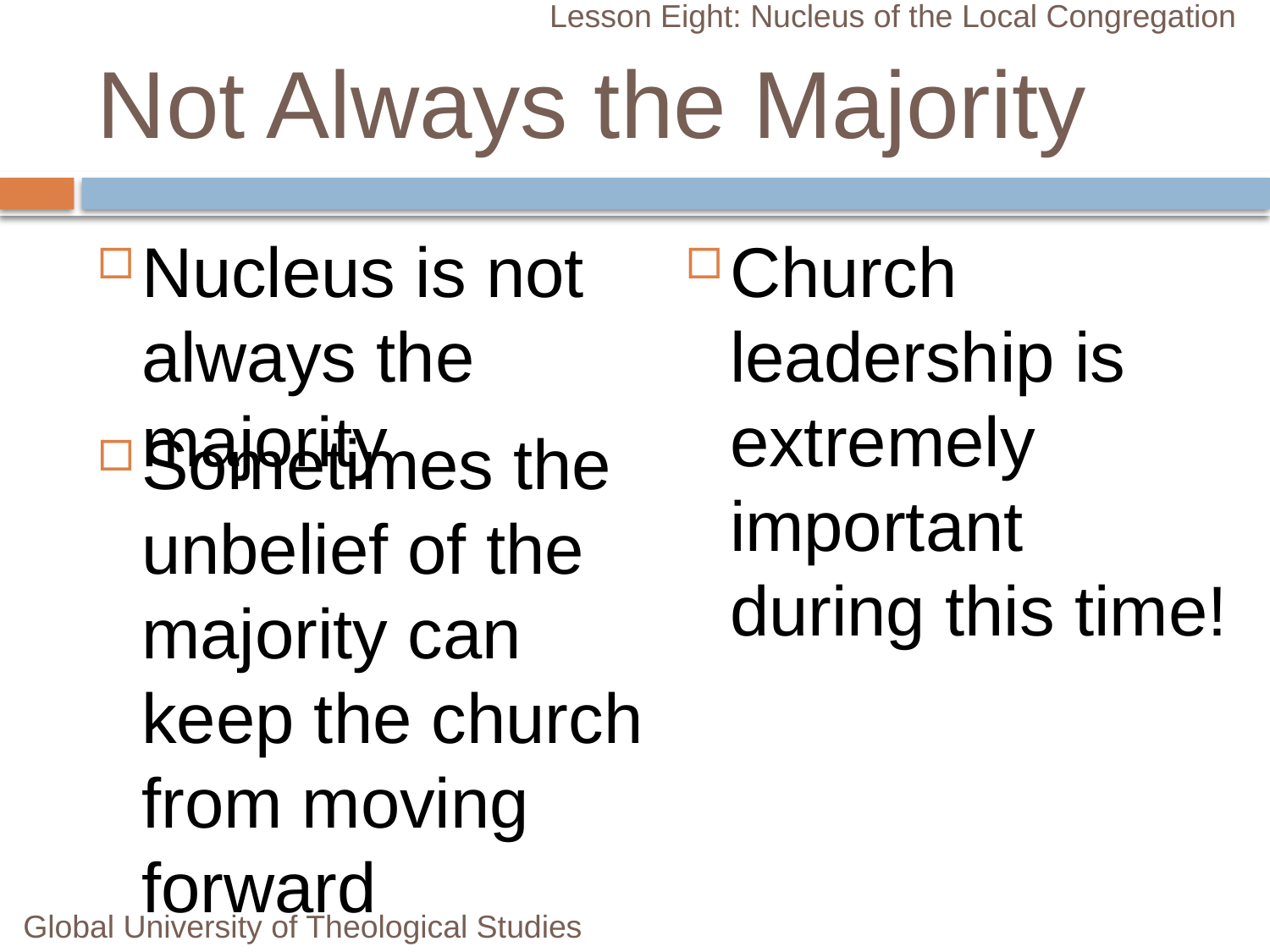

Lesson Eight: Nucleus of the Local Congregation
# Not Always the Majority
Nucleus is not always the majority
Church leadership is extremely important during this time!
Sometimes the unbelief of the majority can keep the church from moving forward
Global University of Theological Studies